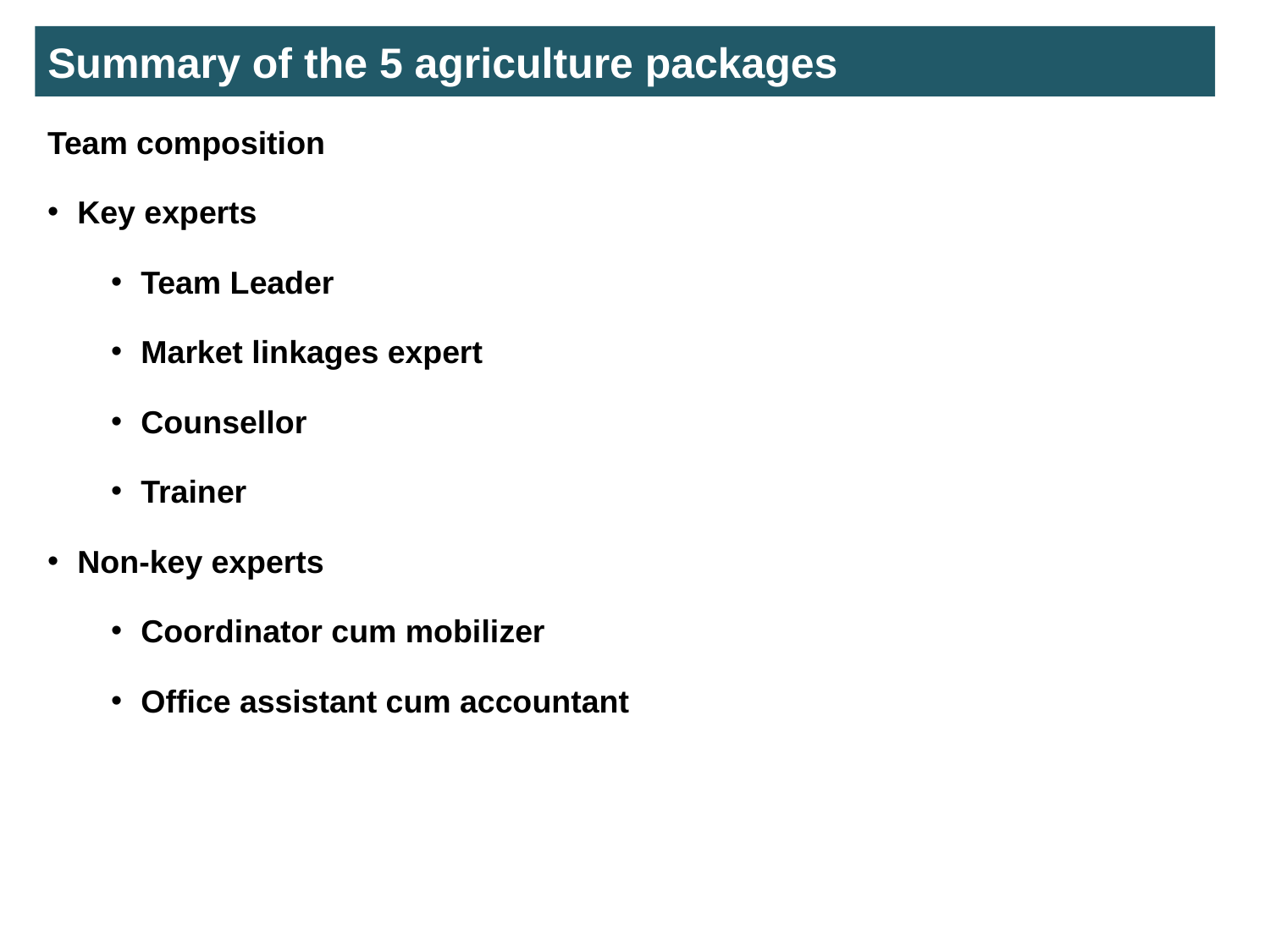

Summary of the 5 agriculture packages
Team composition
Key experts
Team Leader
Market linkages expert
Counsellor
Trainer
Non-key experts
Coordinator cum mobilizer
Office assistant cum accountant